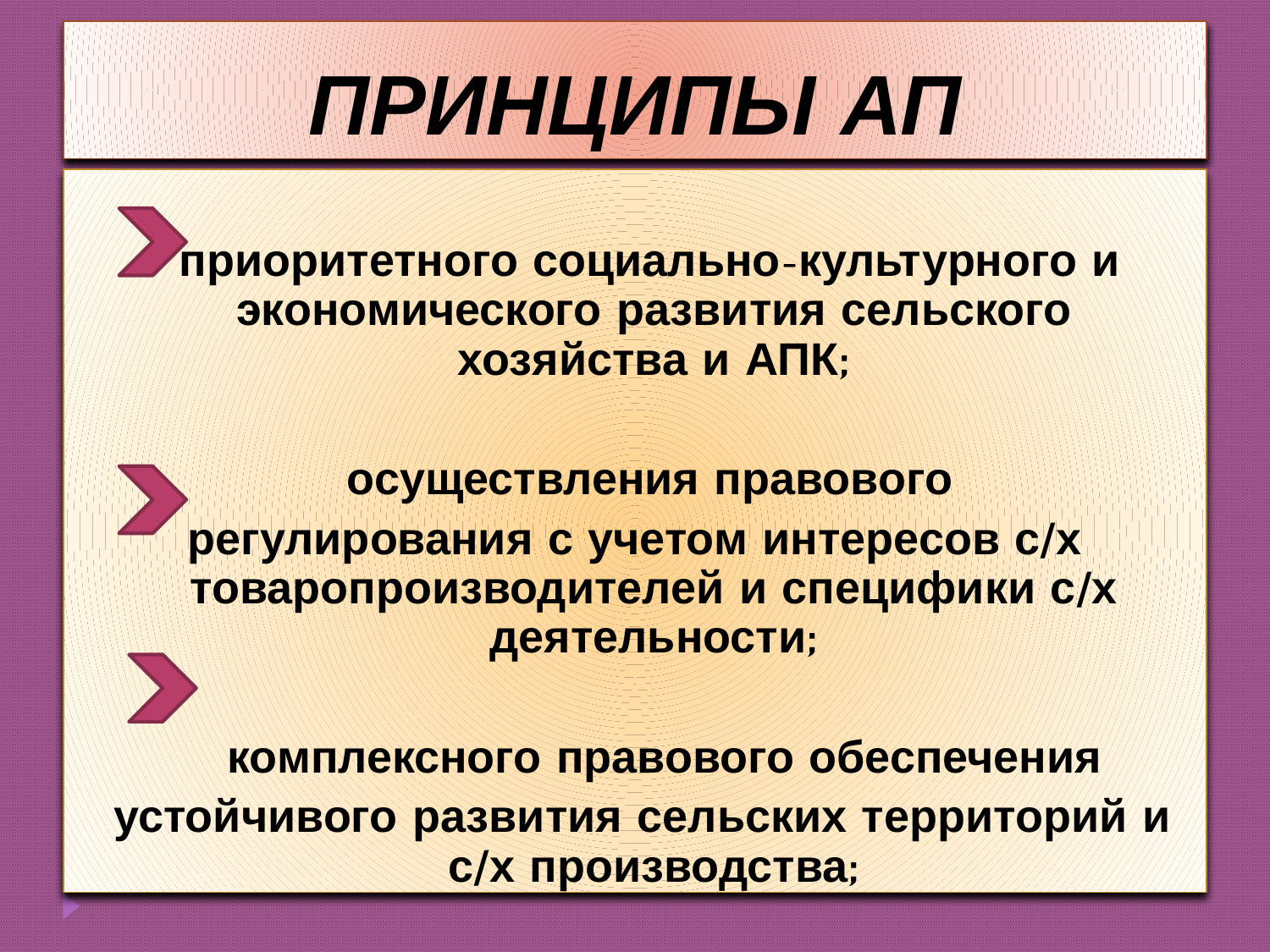

# ПРИНЦИПЫ АП

  приоритетного социально-культурного и экономического развития сельского хозяйства и АПК;

   осуществления правового
регулирования с учетом интересов с/х товаропроизводителей и специфики с/х деятельности;

    комплексного правового обеспечения
 устойчивого развития сельских территорий и с/х производства;